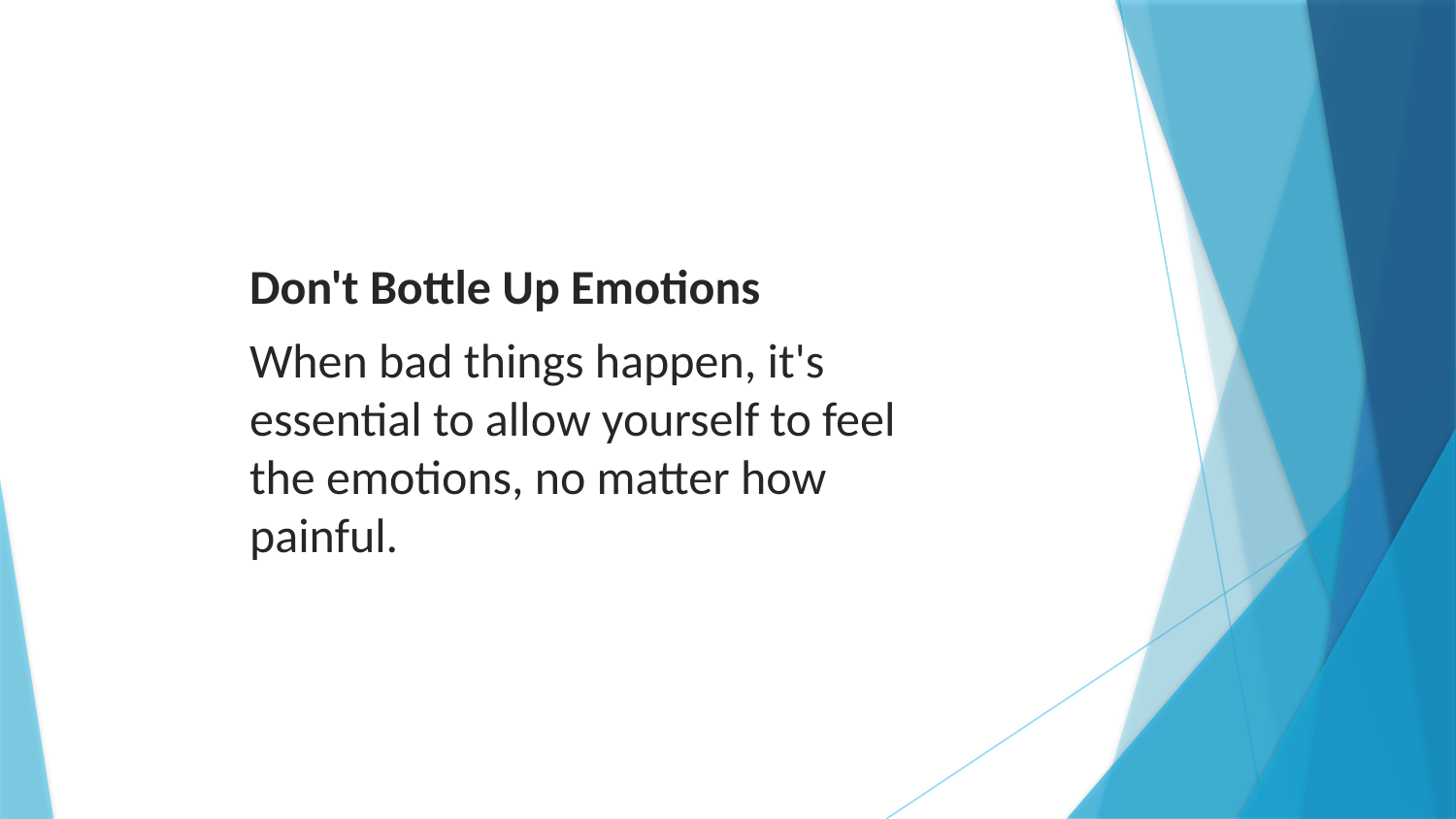

Don't Bottle Up Emotions
When bad things happen, it's essential to allow yourself to feel the emotions, no matter how painful.